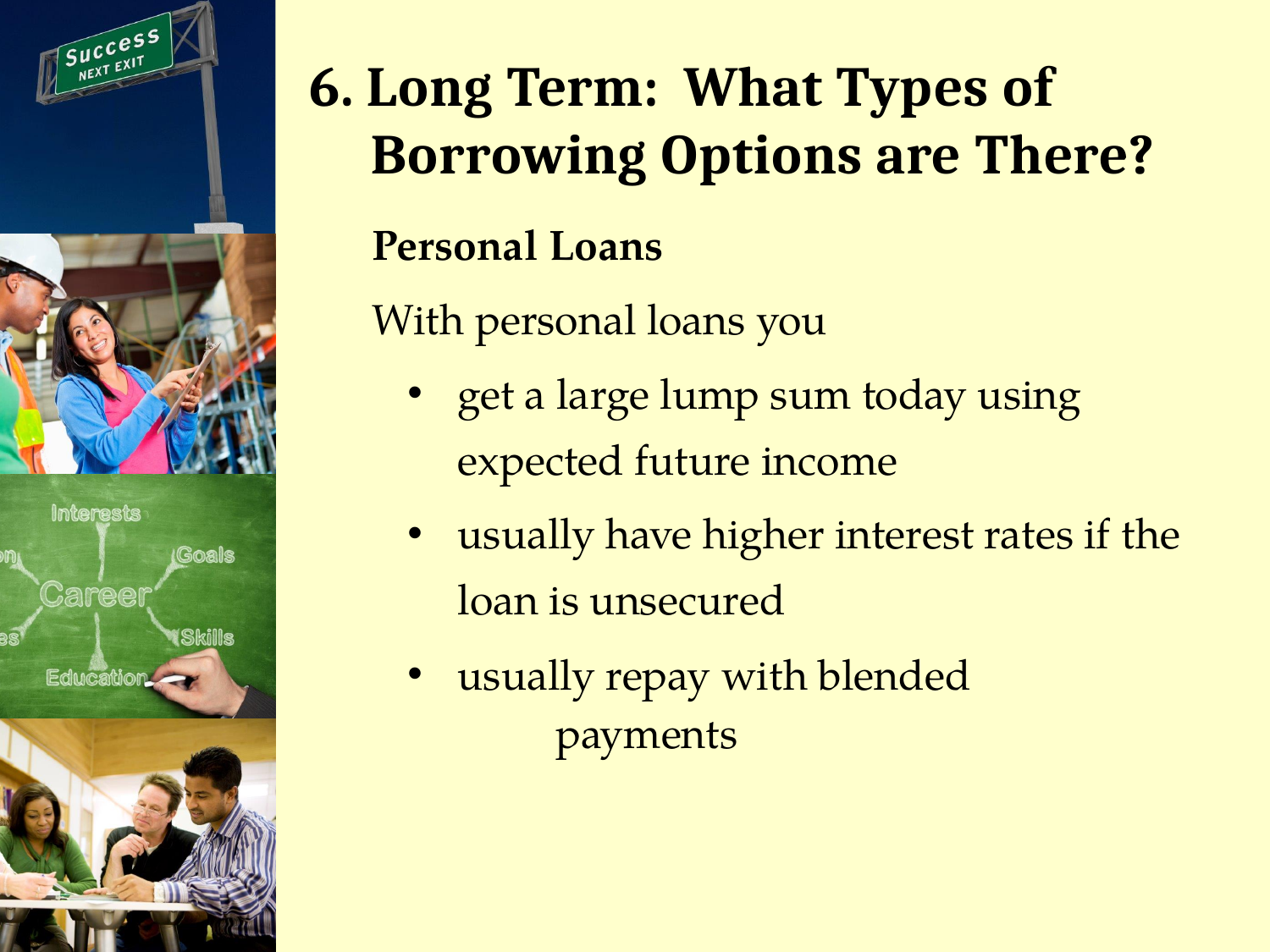

# 6. Long Term:  What Types of   Borrowing Options are There?
Personal Loans
With personal loans you
get a large lump sum today using expected future income
usually have higher interest rates if the loan is unsecured
usually repay with blended
	  payments